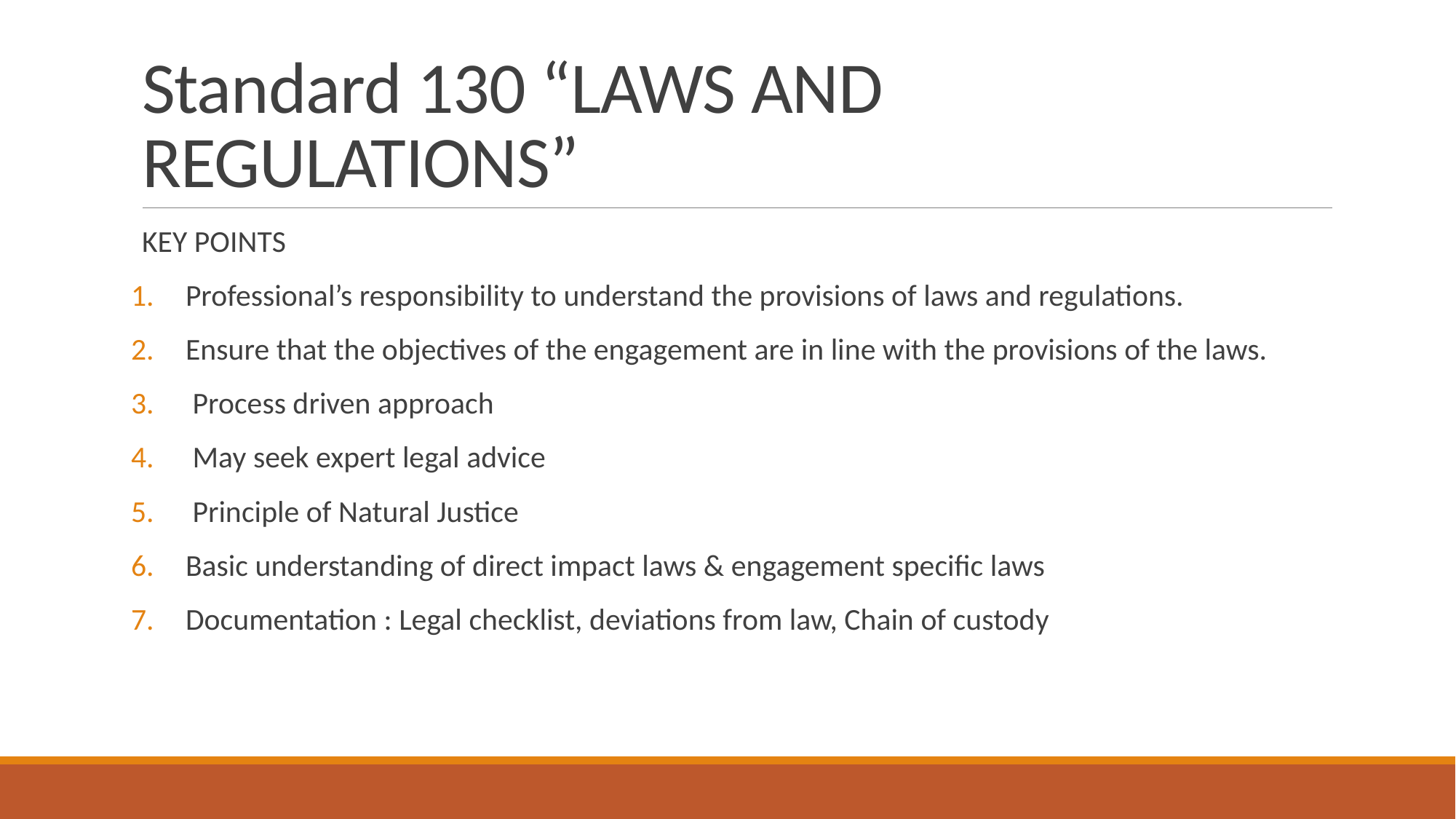

# Standard 130 “LAWS AND REGULATIONS”
KEY POINTS
Professional’s responsibility to understand the provisions of laws and regulations.
Ensure that the objectives of the engagement are in line with the provisions of the laws.
 Process driven approach
 May seek expert legal advice
 Principle of Natural Justice
Basic understanding of direct impact laws & engagement specific laws
Documentation : Legal checklist, deviations from law, Chain of custody